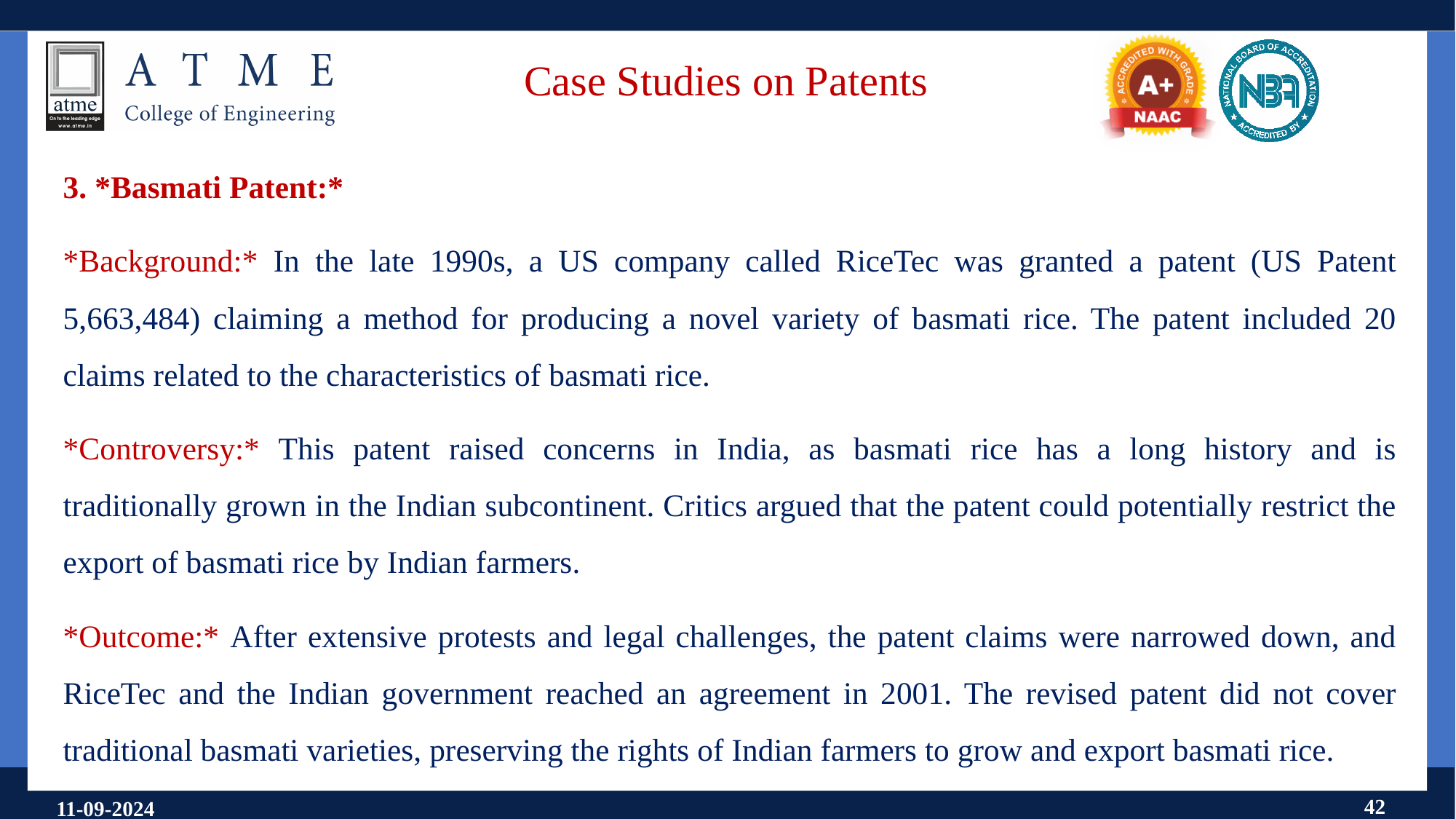

# Case Studies on Patents
3. *Basmati Patent:*
*Background:* In the late 1990s, a US company called RiceTec was granted a patent (US Patent 5,663,484) claiming a method for producing a novel variety of basmati rice. The patent included 20 claims related to the characteristics of basmati rice.
*Controversy:* This patent raised concerns in India, as basmati rice has a long history and is traditionally grown in the Indian subcontinent. Critics argued that the patent could potentially restrict the export of basmati rice by Indian farmers.
*Outcome:* After extensive protests and legal challenges, the patent claims were narrowed down, and RiceTec and the Indian government reached an agreement in 2001. The revised patent did not cover traditional basmati varieties, preserving the rights of Indian farmers to grow and export basmati rice.
42
11-09-2024